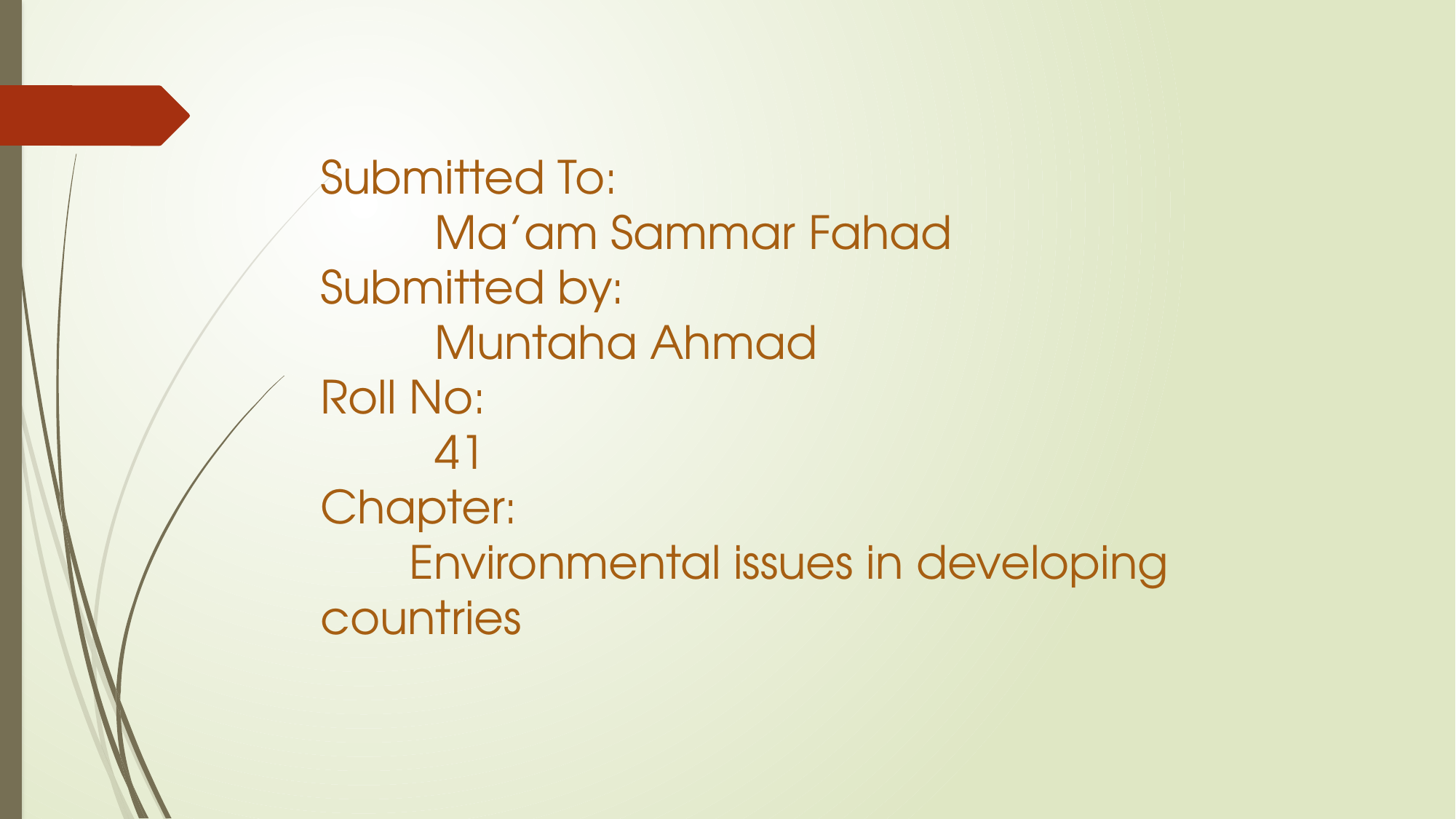

# Submitted To: Ma’am Sammar Fahad Submitted by: Muntaha Ahmad Roll No: 41 Chapter: Environmental issues in developing countries